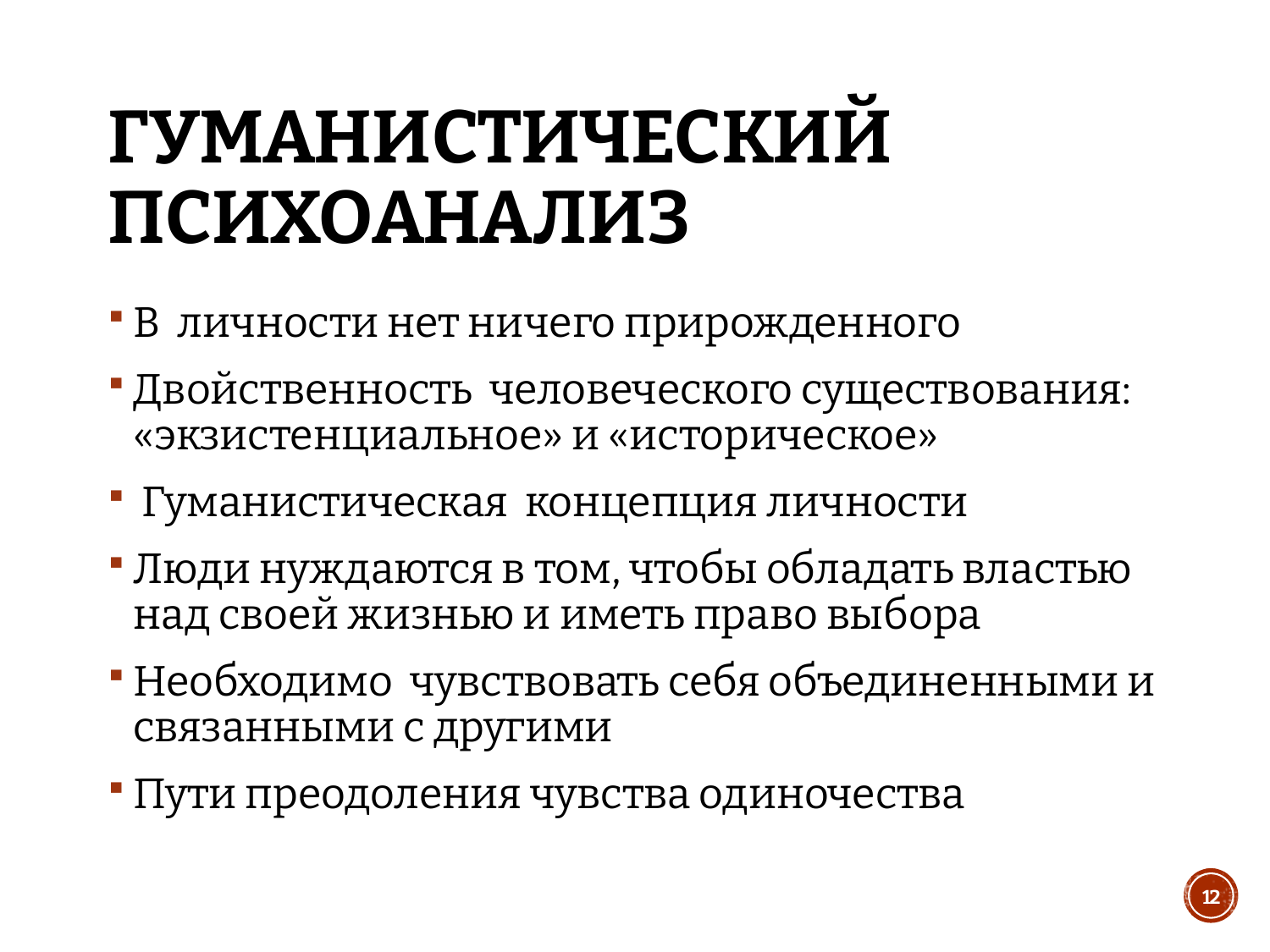

# Гуманистический  психоанализ
В  личности нет ничего прирожденного
Двойственность  человеческого существования: «экзистенциальное» и «историческое»
 Гуманистическая  концепция личности
Люди нуждаются в том, чтобы обладать властью над своей жизнью и иметь право выбора
Необходимо  чувствовать себя объединенными и связанными с другими
Пути преодоления чувства одиночества

12